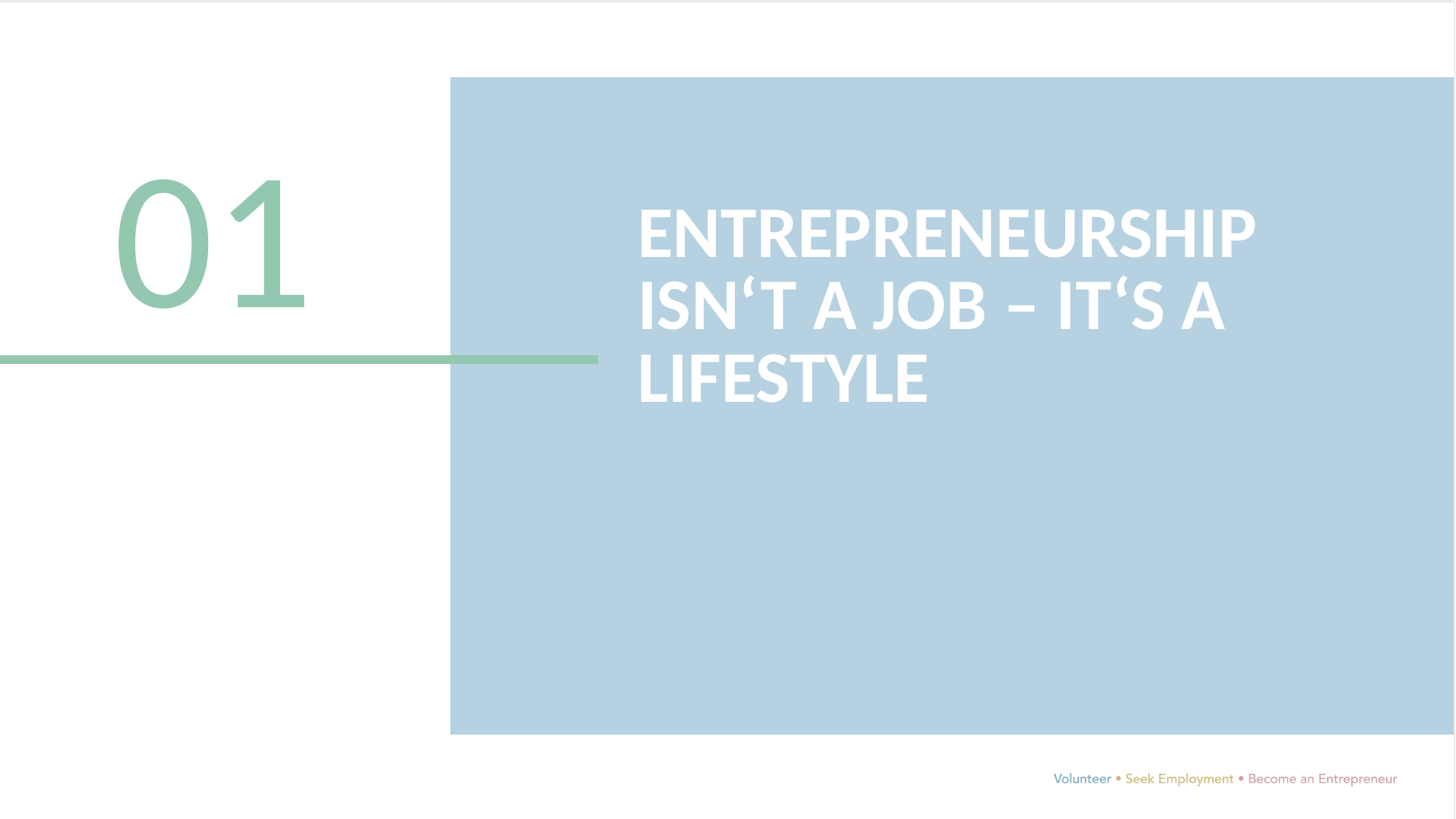

01
ENTREPRENEURSHIP ISN‘T A JOB – IT‘S A LIFESTYLE